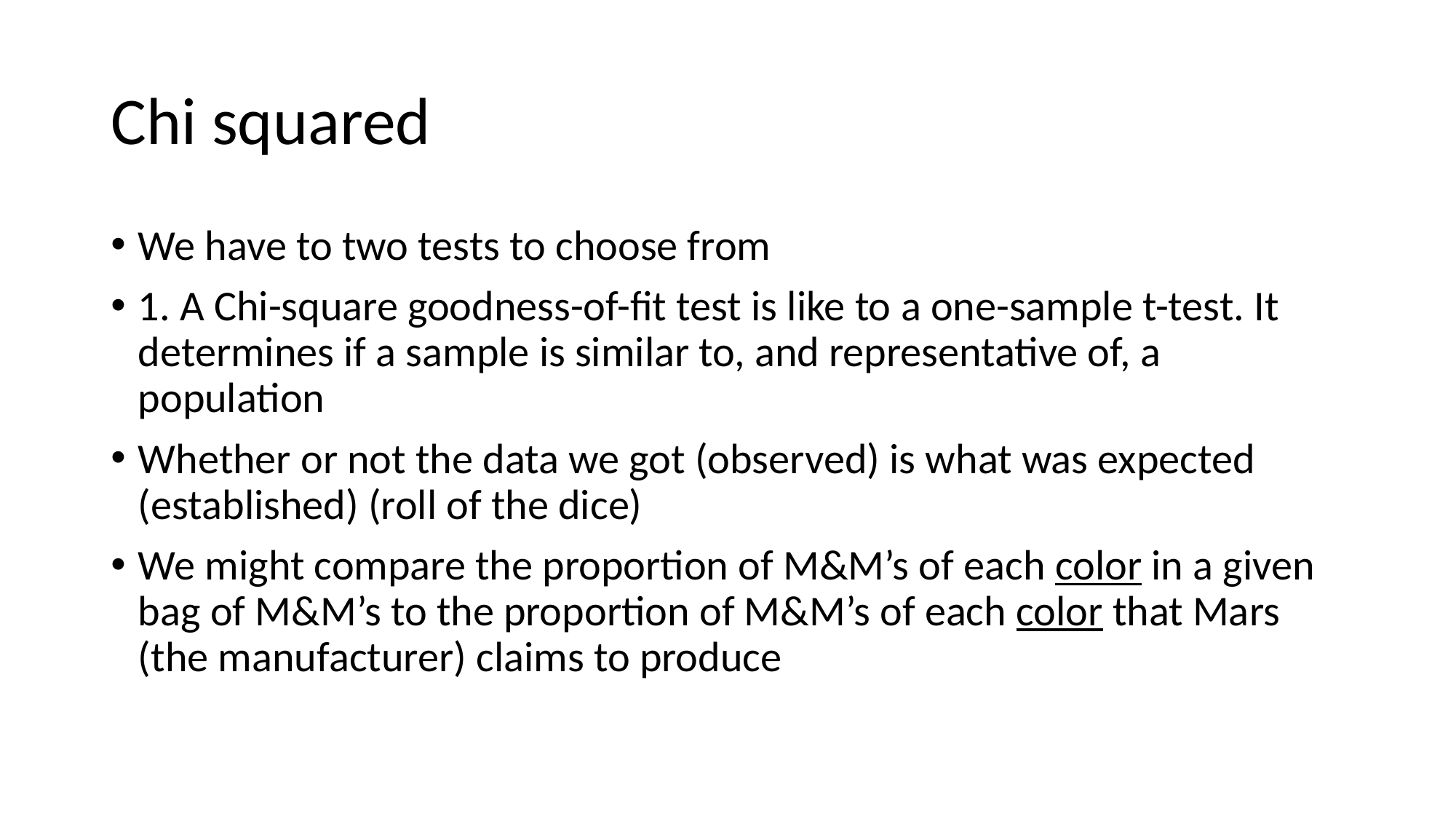

# Chi squared
We have to two tests to choose from
1. A Chi-square goodness-of-fit test is like to a one-sample t-test. It determines if a sample is similar to, and representative of, a population
Whether or not the data we got (observed) is what was expected (established) (roll of the dice)
We might compare the proportion of M&M’s of each color in a given bag of M&M’s to the proportion of M&M’s of each color that Mars (the manufacturer) claims to produce